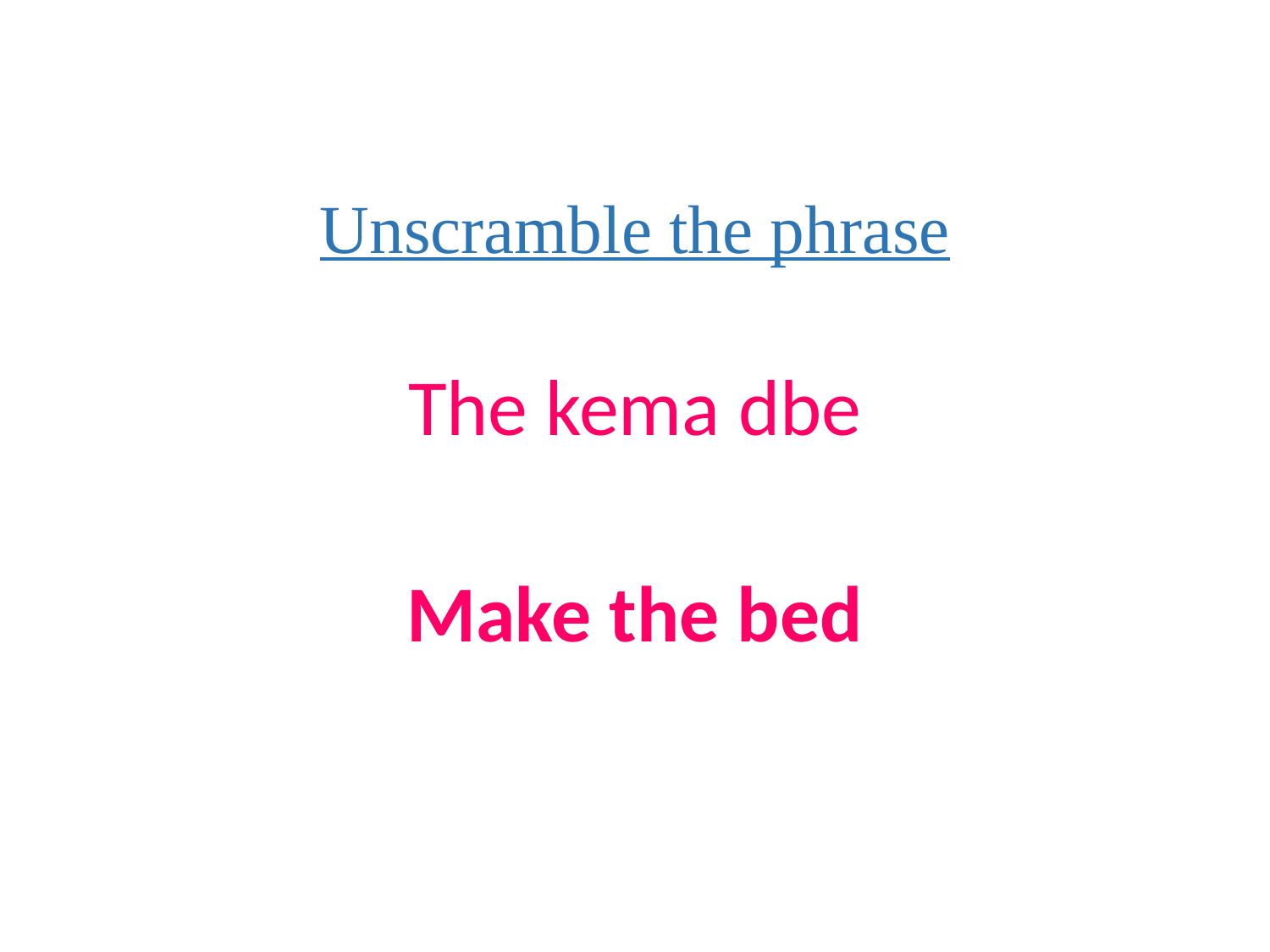

# Unscramble the phrase
The kema dbe

Make the bed